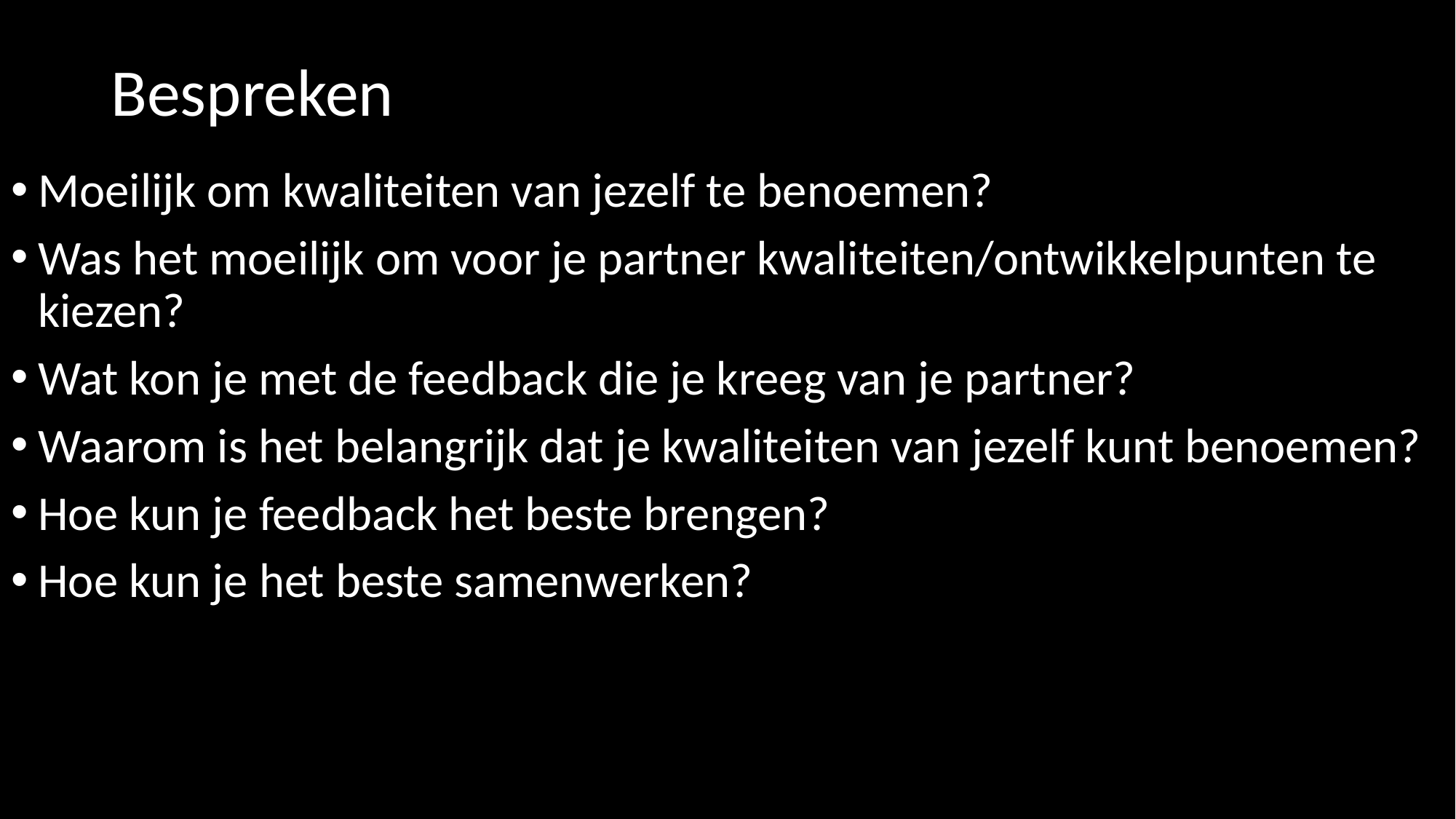

# Bespreken
Moeilijk om kwaliteiten van jezelf te benoemen?
Was het moeilijk om voor je partner kwaliteiten/ontwikkelpunten te kiezen?
Wat kon je met de feedback die je kreeg van je partner?
Waarom is het belangrijk dat je kwaliteiten van jezelf kunt benoemen?
Hoe kun je feedback het beste brengen?
Hoe kun je het beste samenwerken?